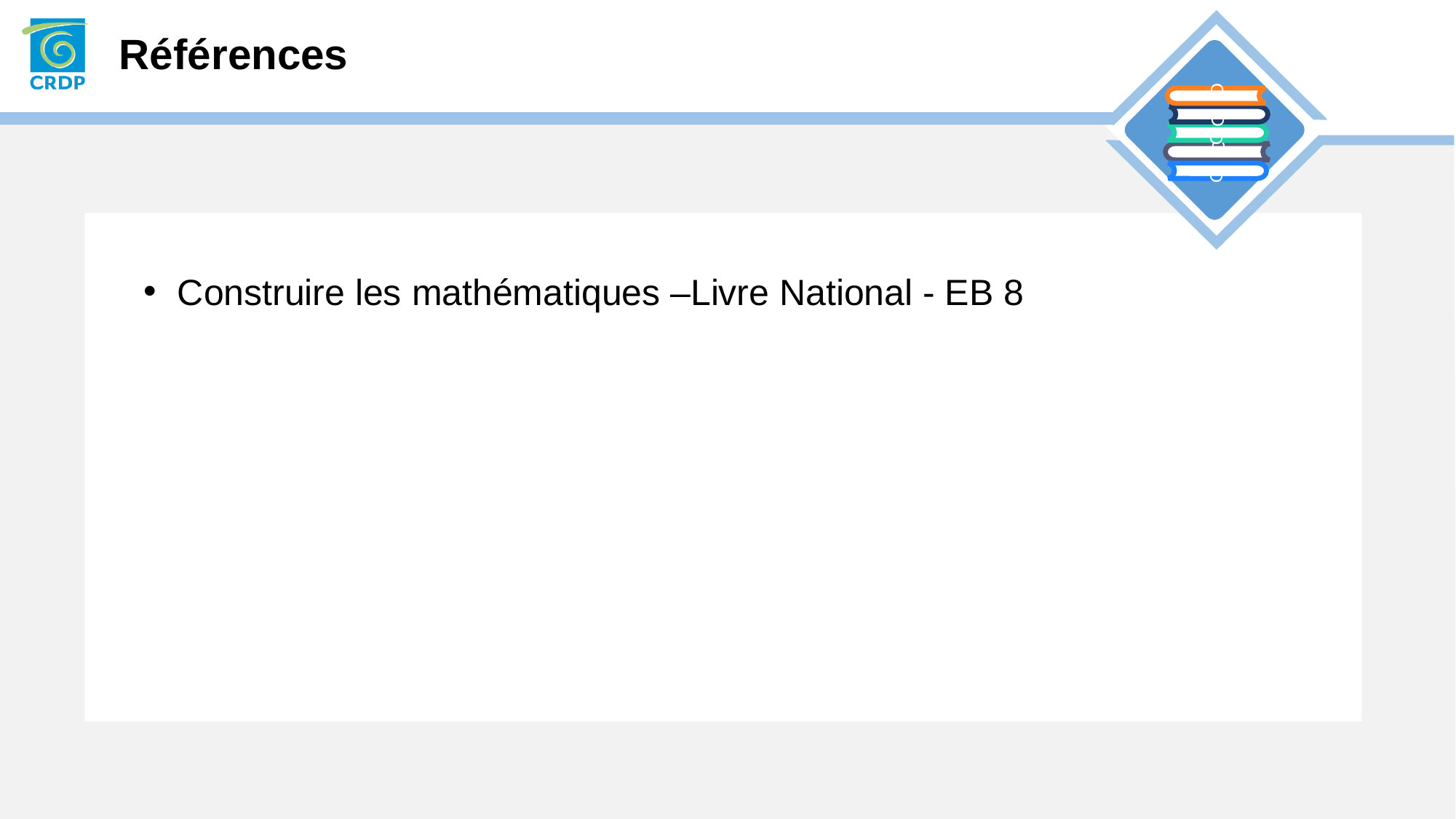

Construire les mathématiques –Livre National - EB 8